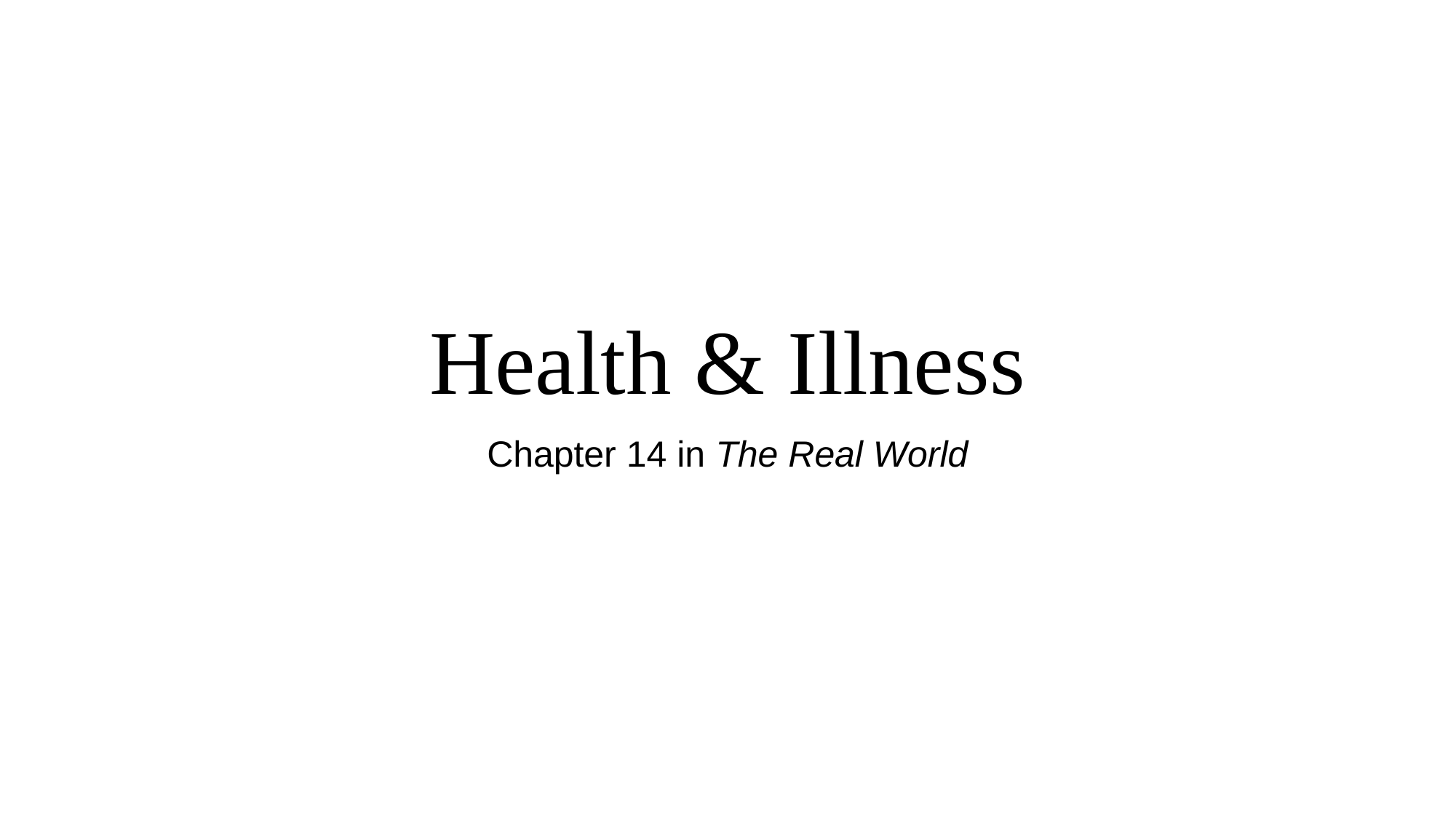

# Health & Illness
Chapter 14 in The Real World